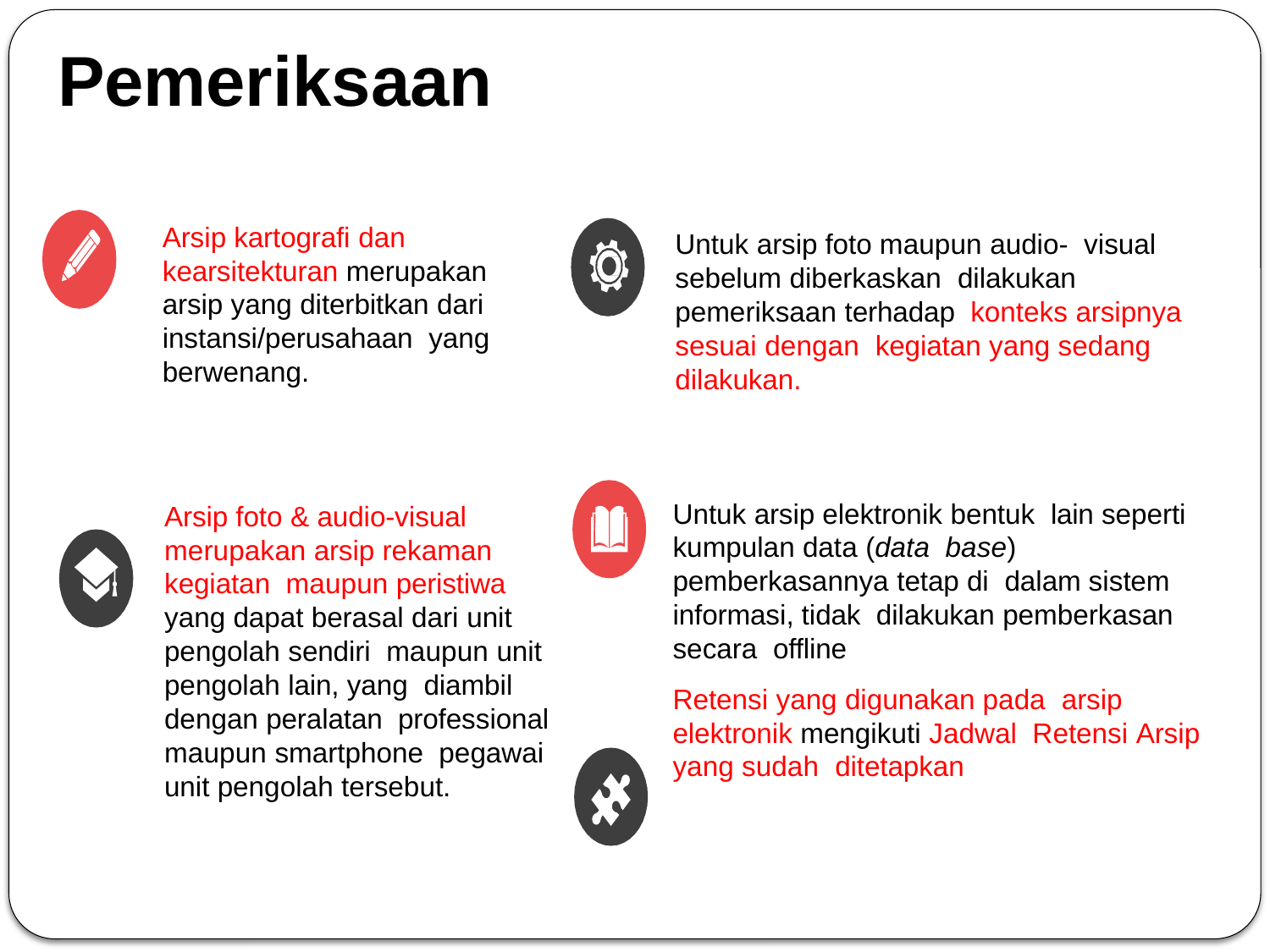

# Pemeriksaan

Arsip kartografi dan kearsitekturan merupakan arsip yang diterbitkan dari instansi/perusahaan  yang berwenang.

Untuk arsip foto maupun audio-  visual sebelum diberkaskan  dilakukan pemeriksaan terhadap  konteks arsipnya sesuai dengan  kegiatan yang sedang  dilakukan.

Untuk arsip elektronik bentuk  lain seperti kumpulan data (data  base) pemberkasannya tetap di  dalam sistem informasi, tidak  dilakukan pemberkasan secara  offline
Retensi yang digunakan pada  arsip elektronik mengikuti Jadwal  Retensi Arsip yang sudah  ditetapkan
Arsip foto & audio-visual merupakan arsip rekaman kegiatan  maupun peristiwa yang dapat berasal dari unit pengolah sendiri  maupun unit pengolah lain, yang  diambil dengan peralatan  professional maupun smartphone  pegawai unit pengolah tersebut.